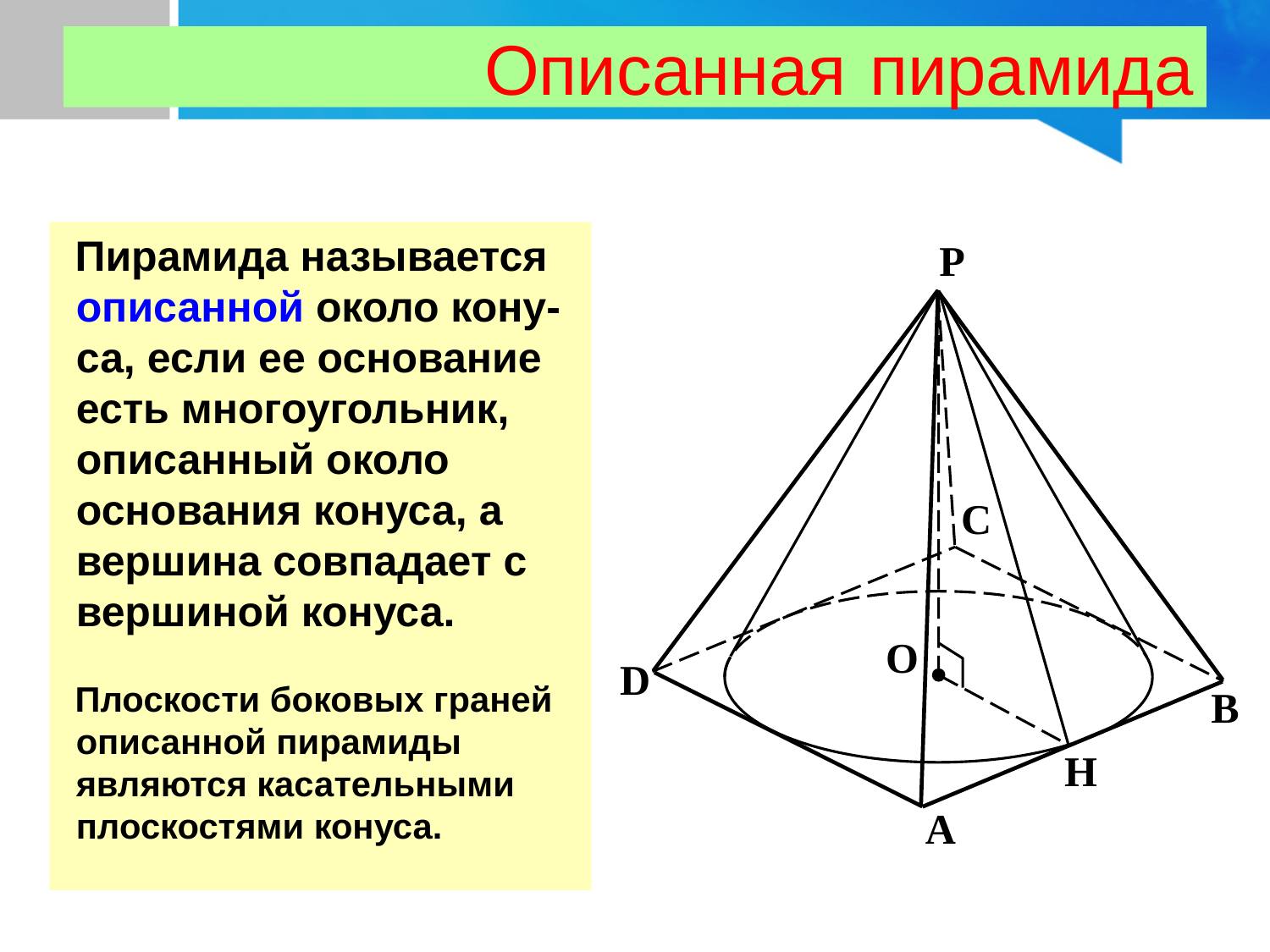

# Описанная пирамида

Пирамида называется описанной около кону-са, если ее основание есть многоугольник, описанный около основания конуса, а вершина совпадает с вершиной конуса.

Плоскости боковых граней описанной пирамиды являются касательными плоскостями конуса.
P

C
O
D
B
H
A